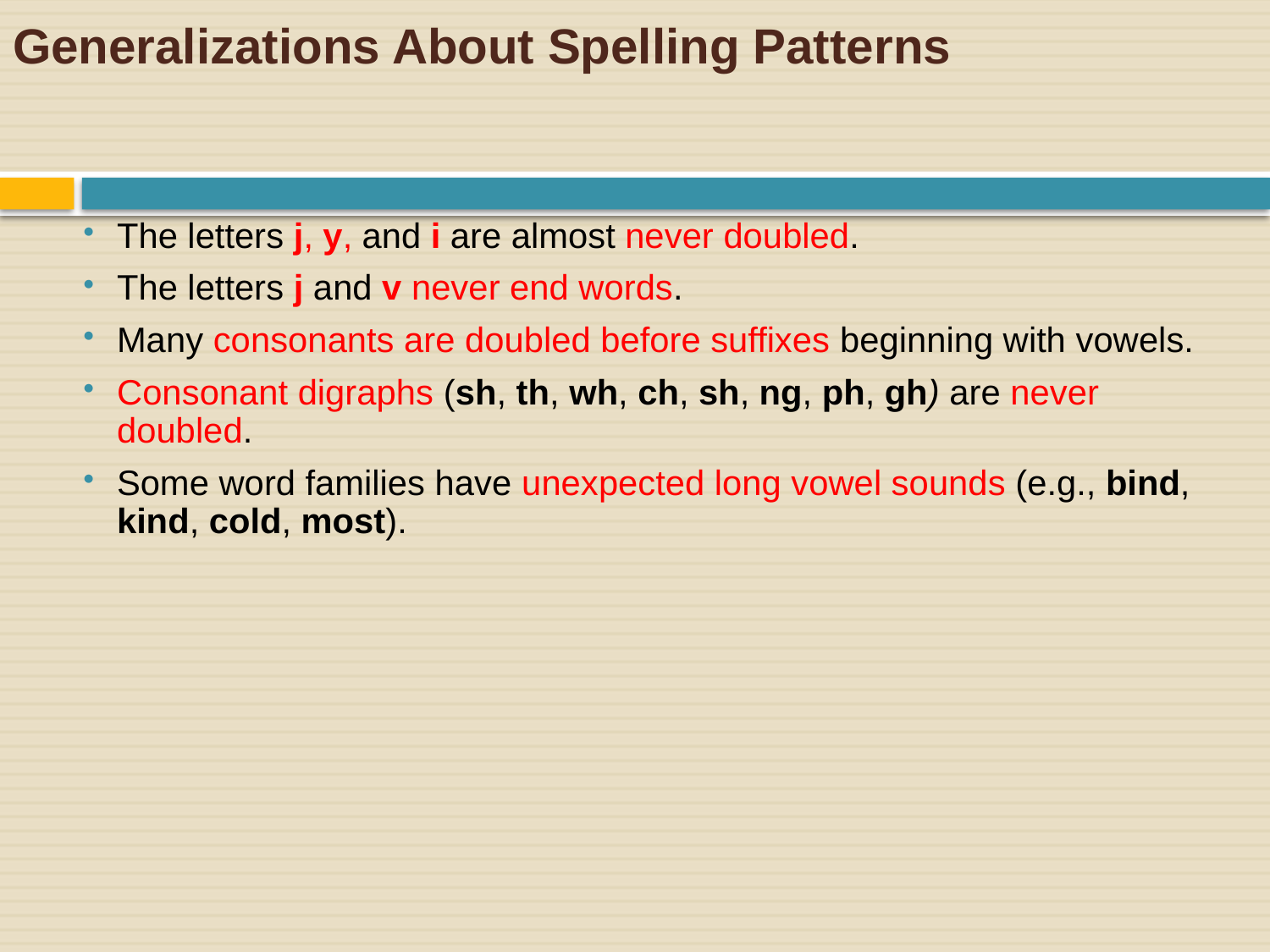

# Generalizations About Spelling Patterns
The letters j, y, and i are almost never doubled.
The letters j and v never end words.
Many consonants are doubled before suffixes beginning with vowels.
Consonant digraphs (sh, th, wh, ch, sh, ng, ph, gh) are never doubled.
Some word families have unexpected long vowel sounds (e.g., bind, kind, cold, most).